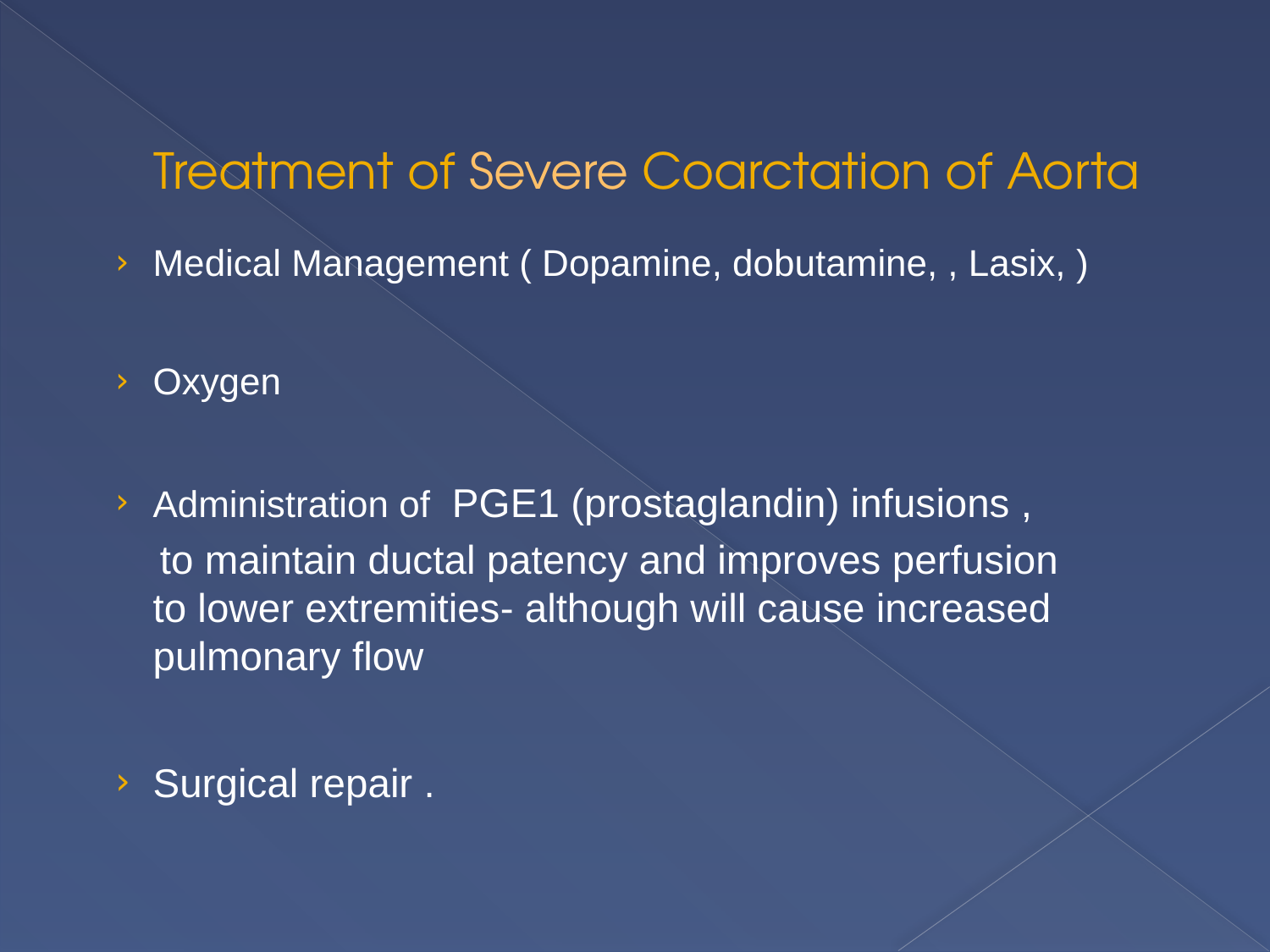

# Treatment of Severe Coarctation of Aorta
Medical Management ( Dopamine, dobutamine, , Lasix, )

Oxygen

Administration of  PGE1 (prostaglandin) infusions ,
    to maintain ductal patency and improves perfusion to lower extremities- although will cause increased pulmonary flow

Surgical repair .